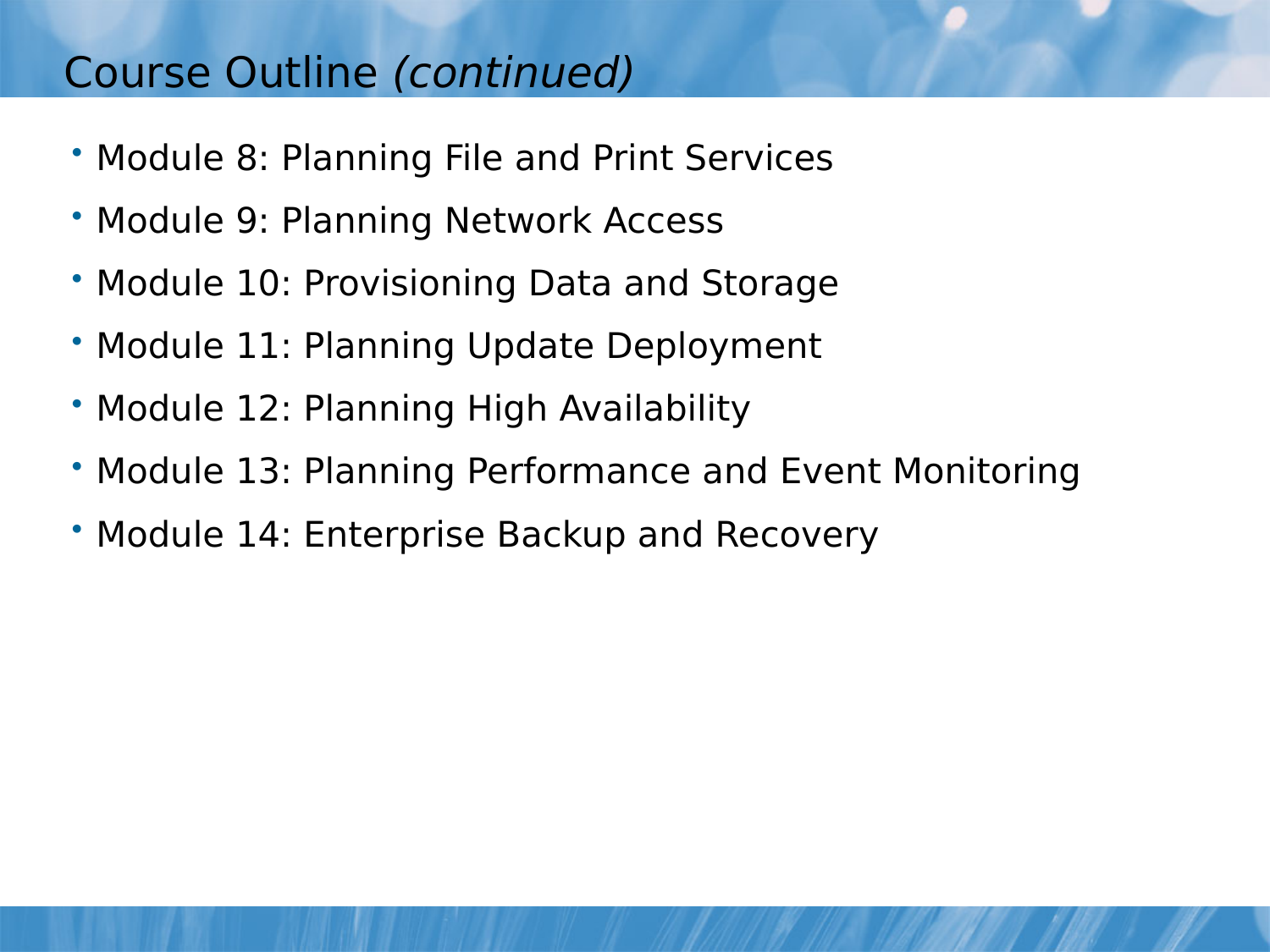

# Course Outline (continued)
Module 8: Planning File and Print Services
Module 9: Planning Network Access
Module 10: Provisioning Data and Storage
Module 11: Planning Update Deployment
Module 12: Planning High Availability
Module 13: Planning Performance and Event Monitoring
Module 14: Enterprise Backup and Recovery